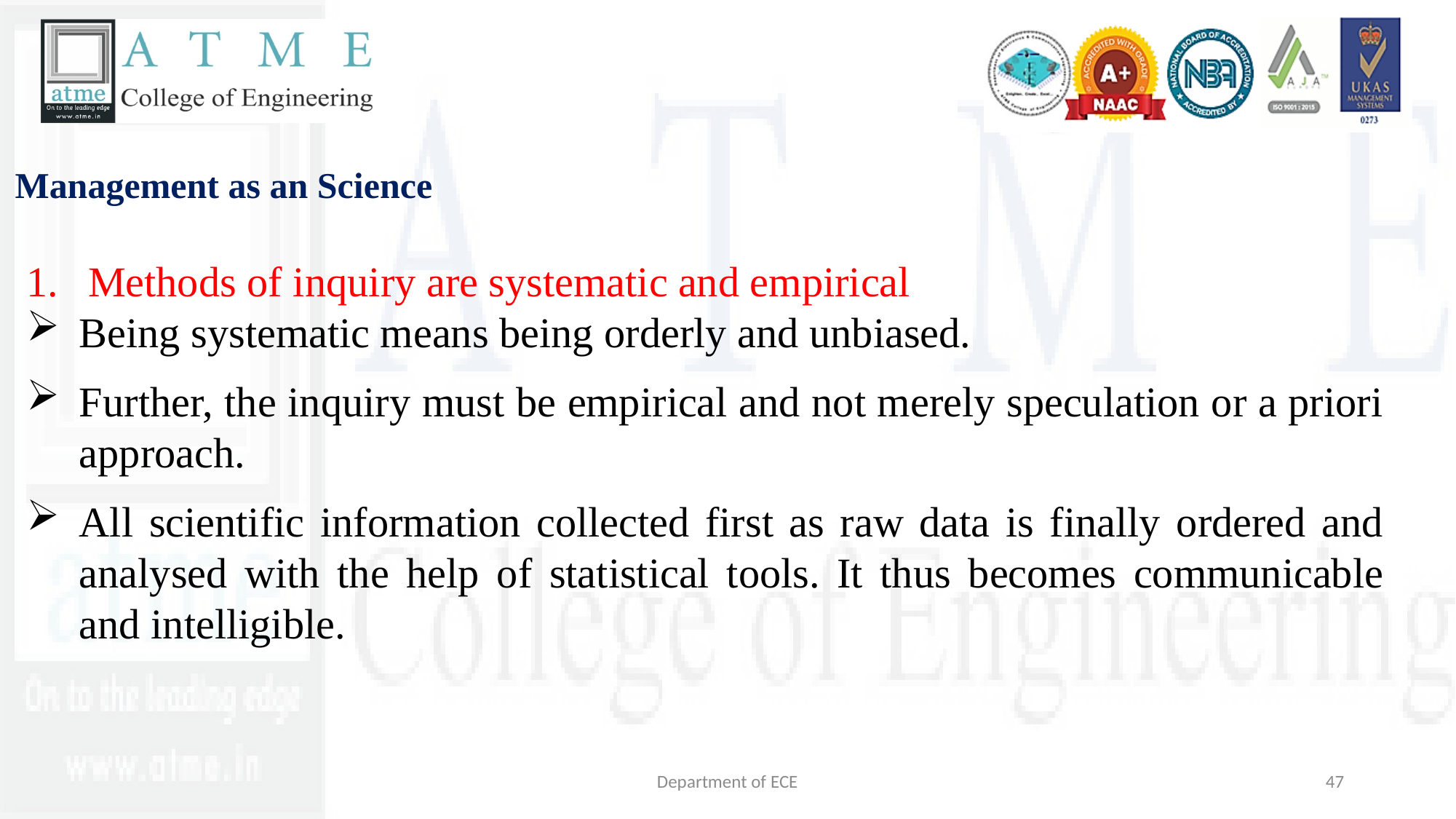

Management as an Science
Methods of inquiry are systematic and empirical
Being systematic means being orderly and unbiased.
Further, the inquiry must be empirical and not merely speculation or a priori approach.
All scientific information collected first as raw data is finally ordered and analysed with the help of statistical tools. It thus becomes communicable and intelligible.
Department of ECE
47